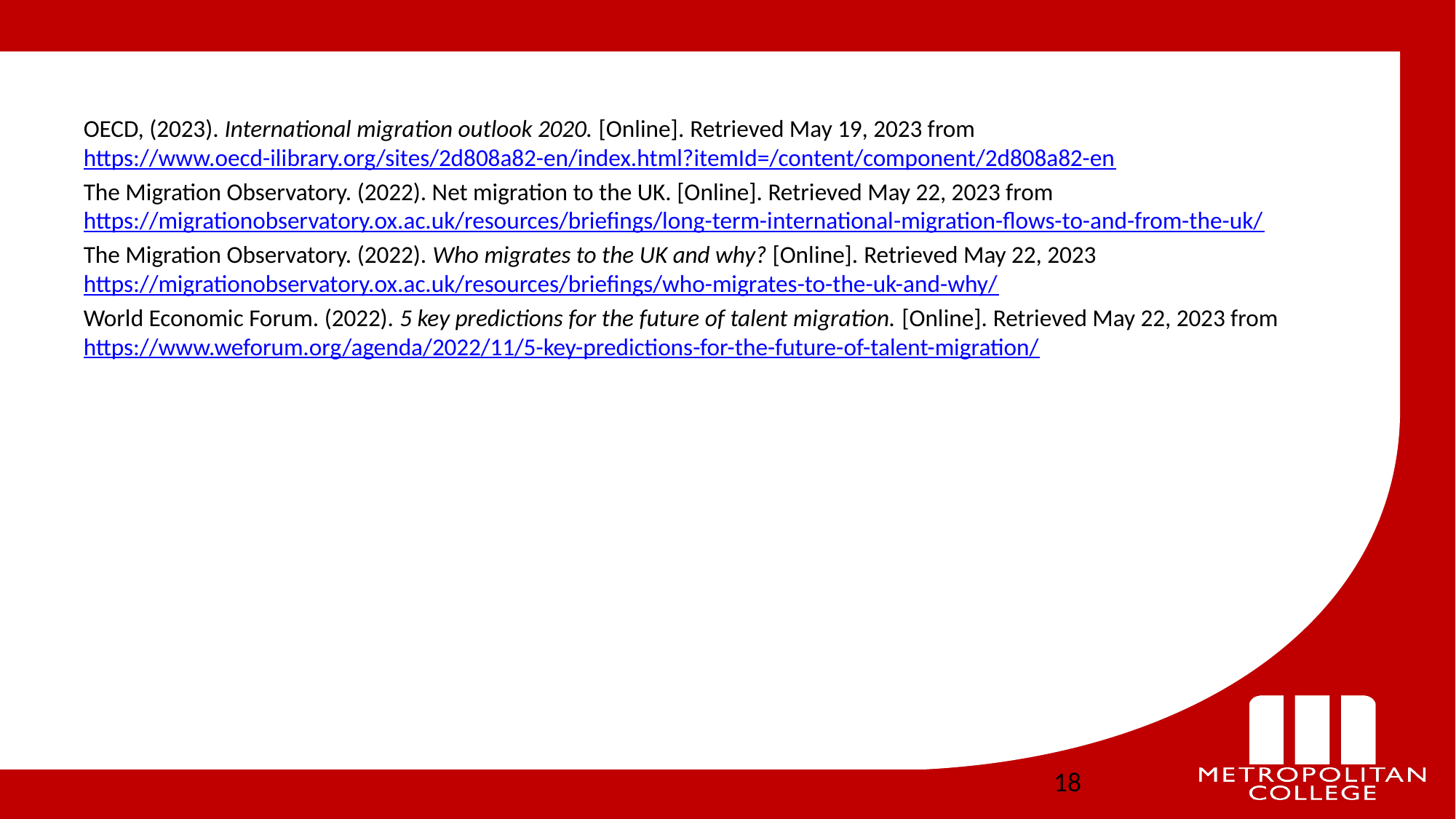

OECD, (2023). International migration outlook 2020. [Online]. Retrieved May 19, 2023 from https://www.oecd-ilibrary.org/sites/2d808a82-en/index.html?itemId=/content/component/2d808a82-en
The Migration Observatory. (2022). Net migration to the UK. [Online]. Retrieved May 22, 2023 from https://migrationobservatory.ox.ac.uk/resources/briefings/long-term-international-migration-flows-to-and-from-the-uk/
The Migration Observatory. (2022). Who migrates to the UK and why? [Online]. Retrieved May 22, 2023  https://migrationobservatory.ox.ac.uk/resources/briefings/who-migrates-to-the-uk-and-why/
World Economic Forum. (2022). 5 key predictions for the future of talent migration. [Online]. Retrieved May 22, 2023 from https://www.weforum.org/agenda/2022/11/5-key-predictions-for-the-future-of-talent-migration/

18